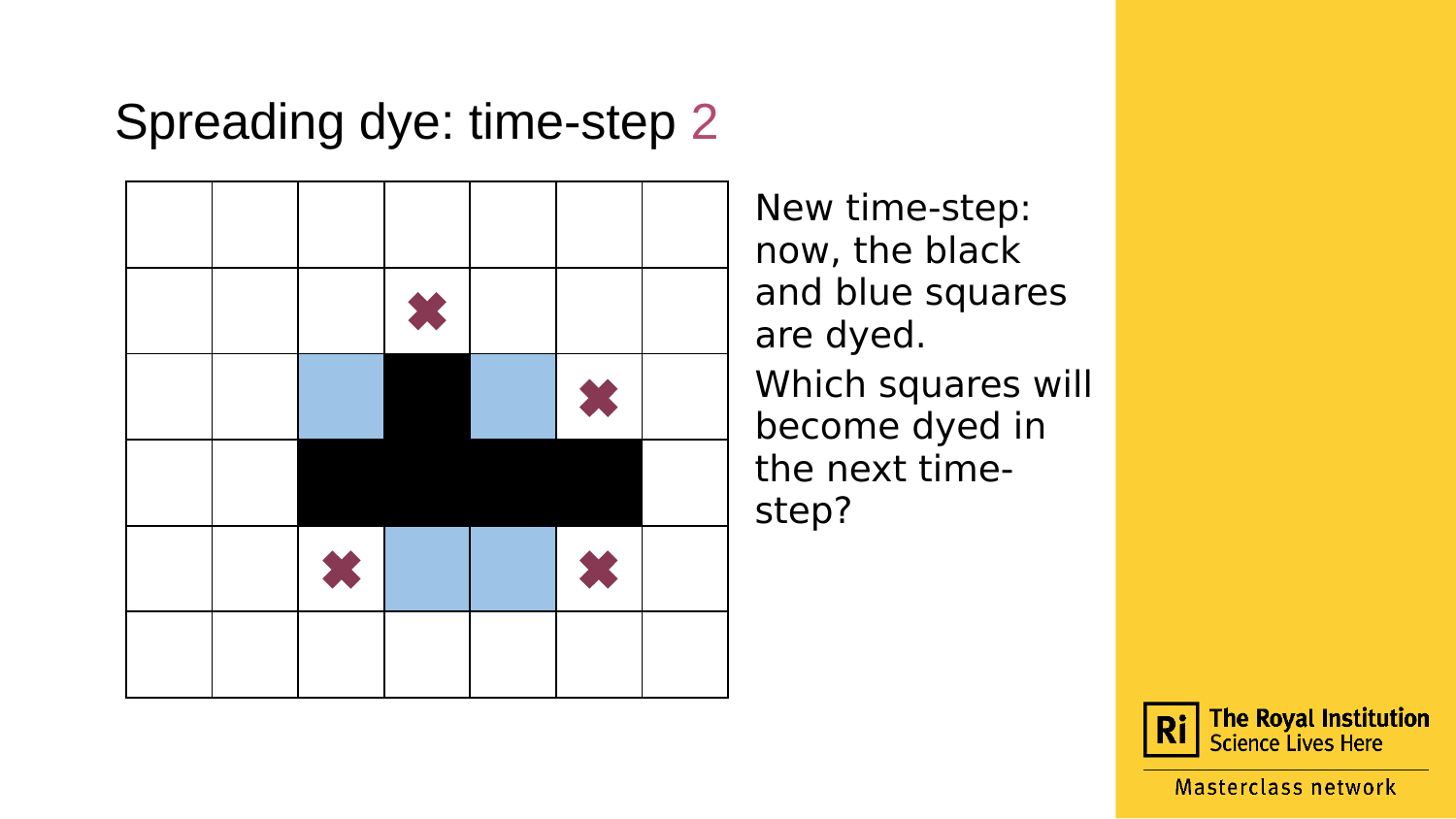

# Spreading dye: time-step 2
|  |  |  |  |  |  |  |
| --- | --- | --- | --- | --- | --- | --- |
|  |  |  |  |  |  |  |
|  |  |  |  |  |  |  |
|  |  |  |  |  |  |  |
|  |  |  |  |  |  |  |
|  |  |  |  |  |  |  |
New time-step: now, the black and blue squares are dyed.
Which squares will become dyed in the next time-step?